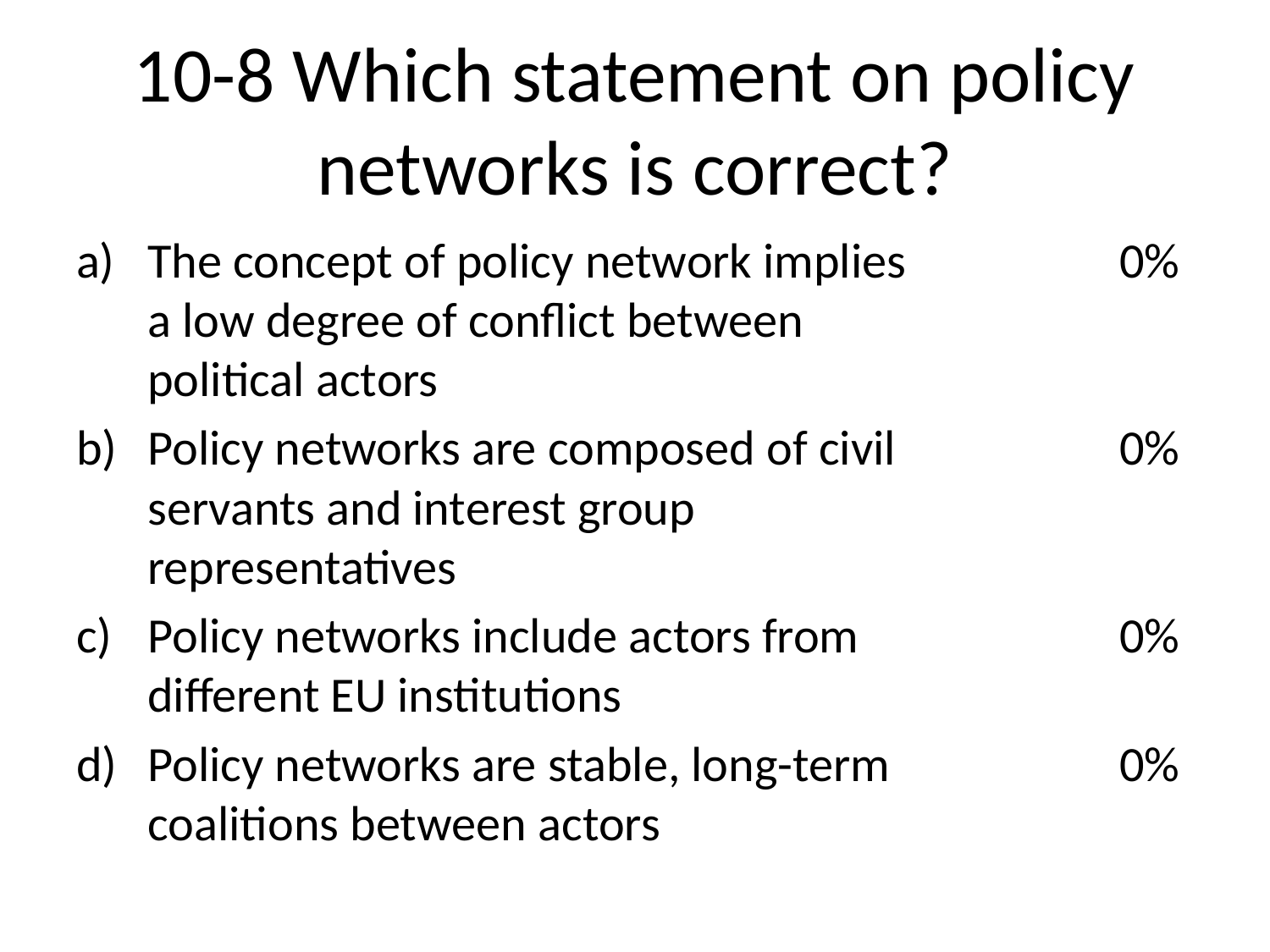

# 10-8 Which statement on policy networks is correct?
The concept of policy network implies a low degree of conflict between political actors
Policy networks are composed of civil servants and interest group representatives
Policy networks include actors from different EU institutions
Policy networks are stable, long-term coalitions between actors
0%
0%
0%
0%